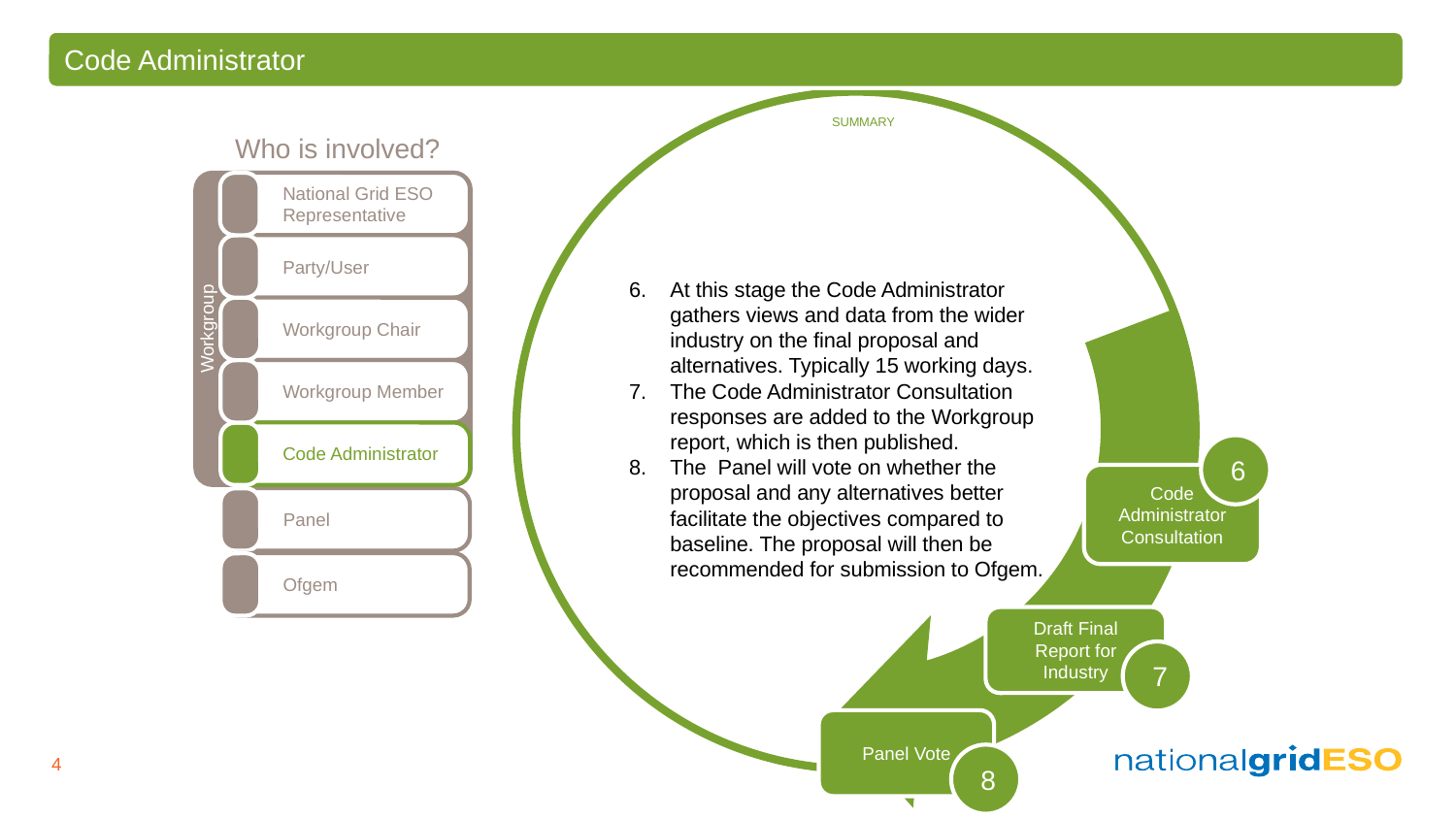

Code Administrator

SUMMARY
Who is involved?

National Grid ESO Representative

Party/User

At this stage the Code Administrator gathers views and data from the wider industry on the final proposal and alternatives. Typically 15 working days.
The Code Administrator Consultation responses are added to the Workgroup report, which is then published.
The  Panel will vote on whether the proposal and any alternatives better facilitate the objectives compared to baseline. The proposal will then be recommended for submission to Ofgem.
Workgroup Chair

Workgroup

Workgroup Member

Code Administrator

6
Code Administrator Consultation
Panel

Ofgem

Draft Final Report for Industry
7
Panel Vote
8